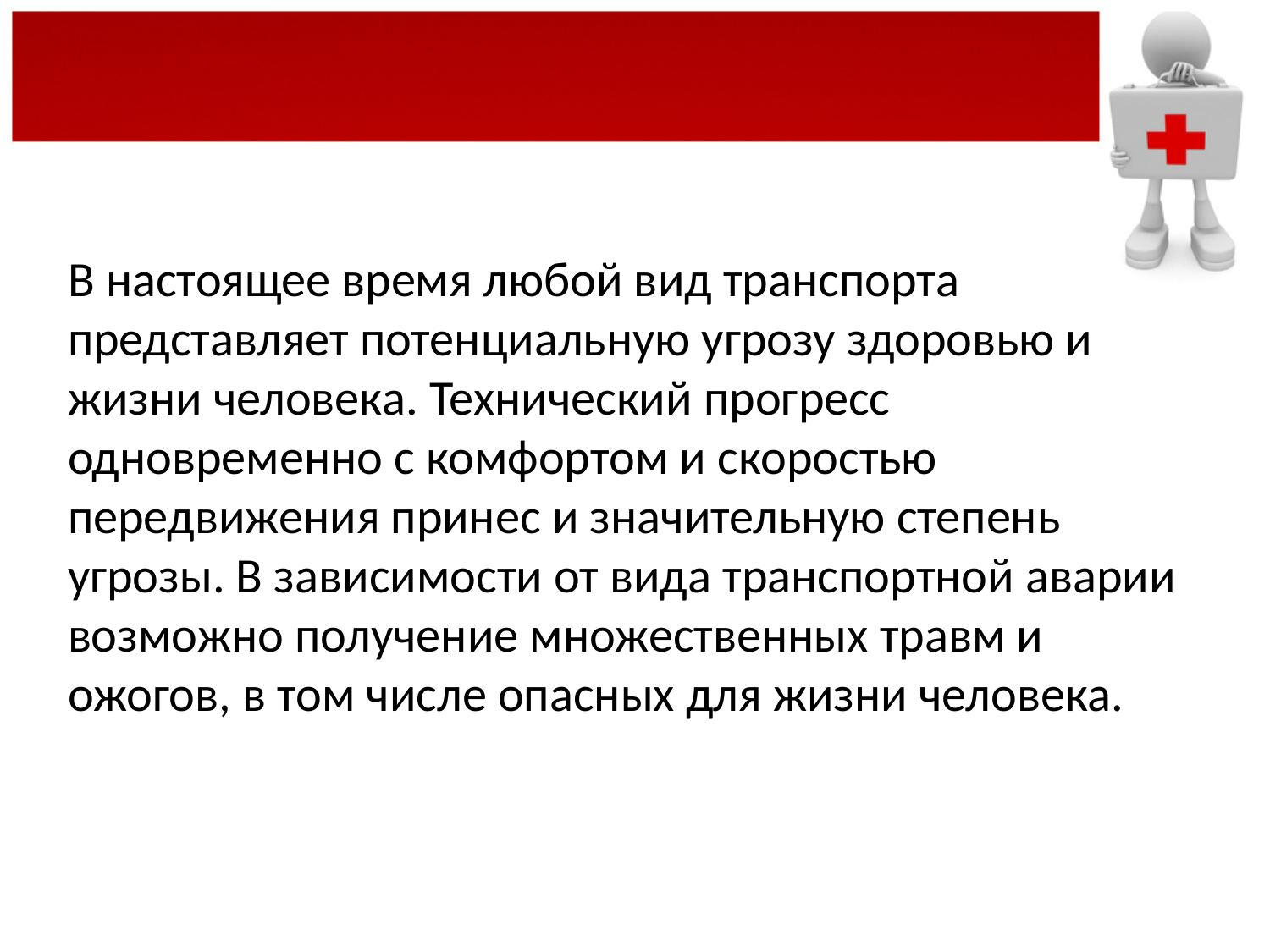

В настоящее время любой вид транспорта представляет потенциальную угрозу здоровью и жизни человека. Технический прогресс одновременно с комфортом и скоростью передвижения принес и значительную степень угрозы. В зависимости от вида транспортной аварии возможно получение множественных травм и ожогов, в том числе опасных для жизни человека.